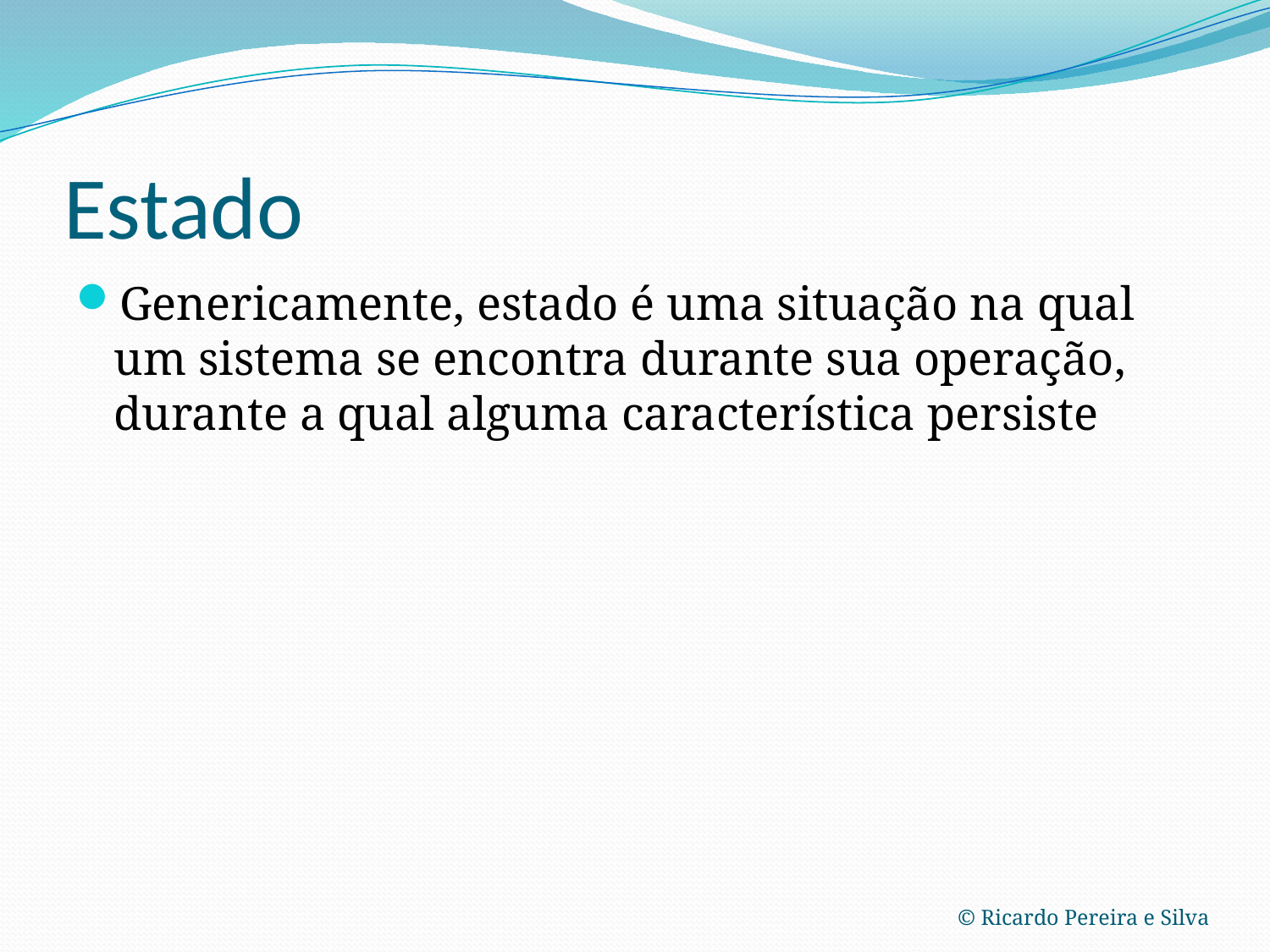

# Estado
Genericamente, estado é uma situação na qual um sistema se encontra durante sua operação, durante a qual alguma característica persiste
© Ricardo Pereira e Silva